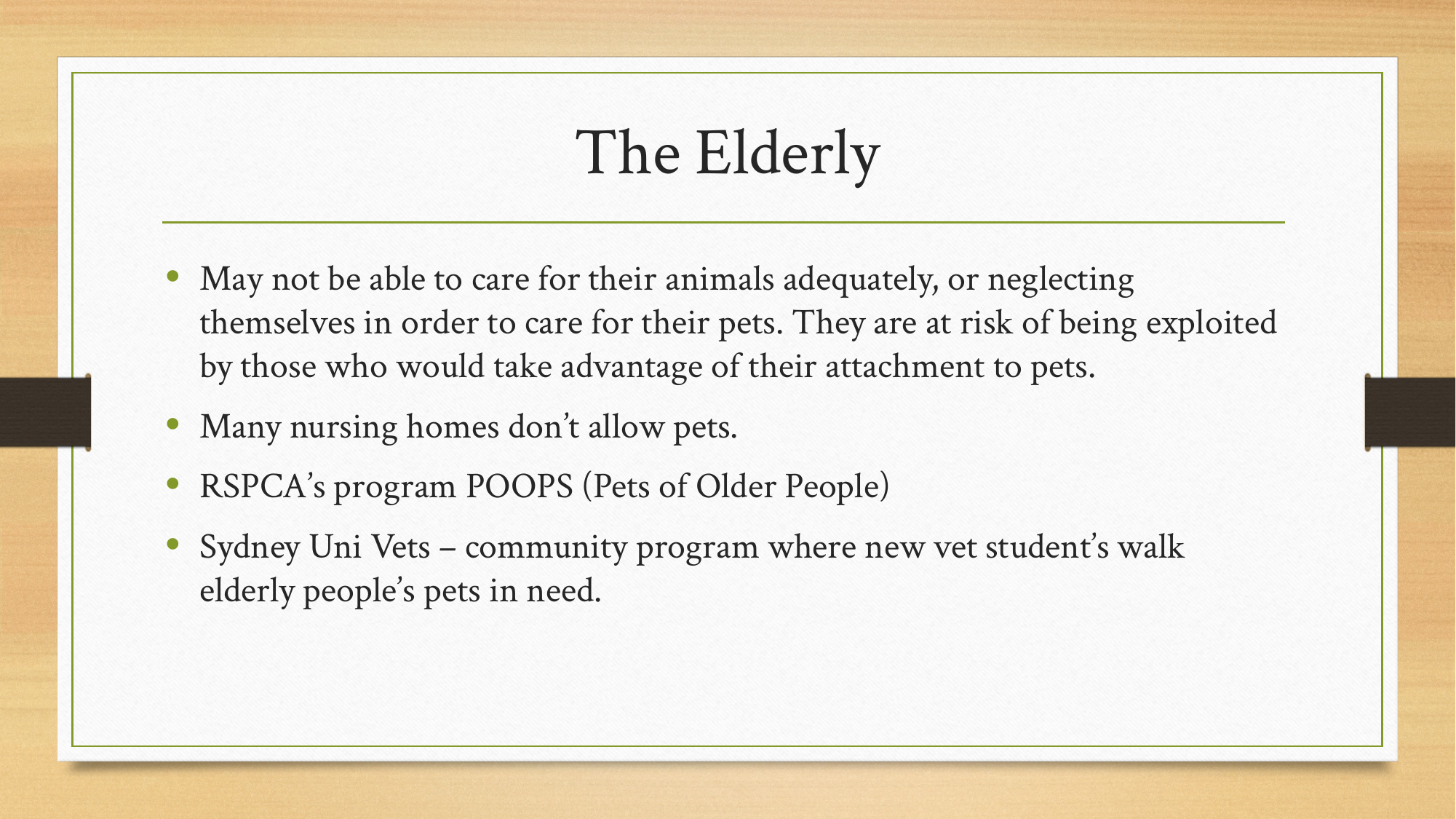

# The Elderly
May not be able to care for their animals adequately, or neglecting themselves in order to care for their pets. They are at risk of being exploited by those who would take advantage of their attachment to pets.
Many nursing homes don’t allow pets.
RSPCA’s program POOPS (Pets of Older People)
Sydney Uni Vets – community program where new vet student’s walk elderly people’s pets in need.